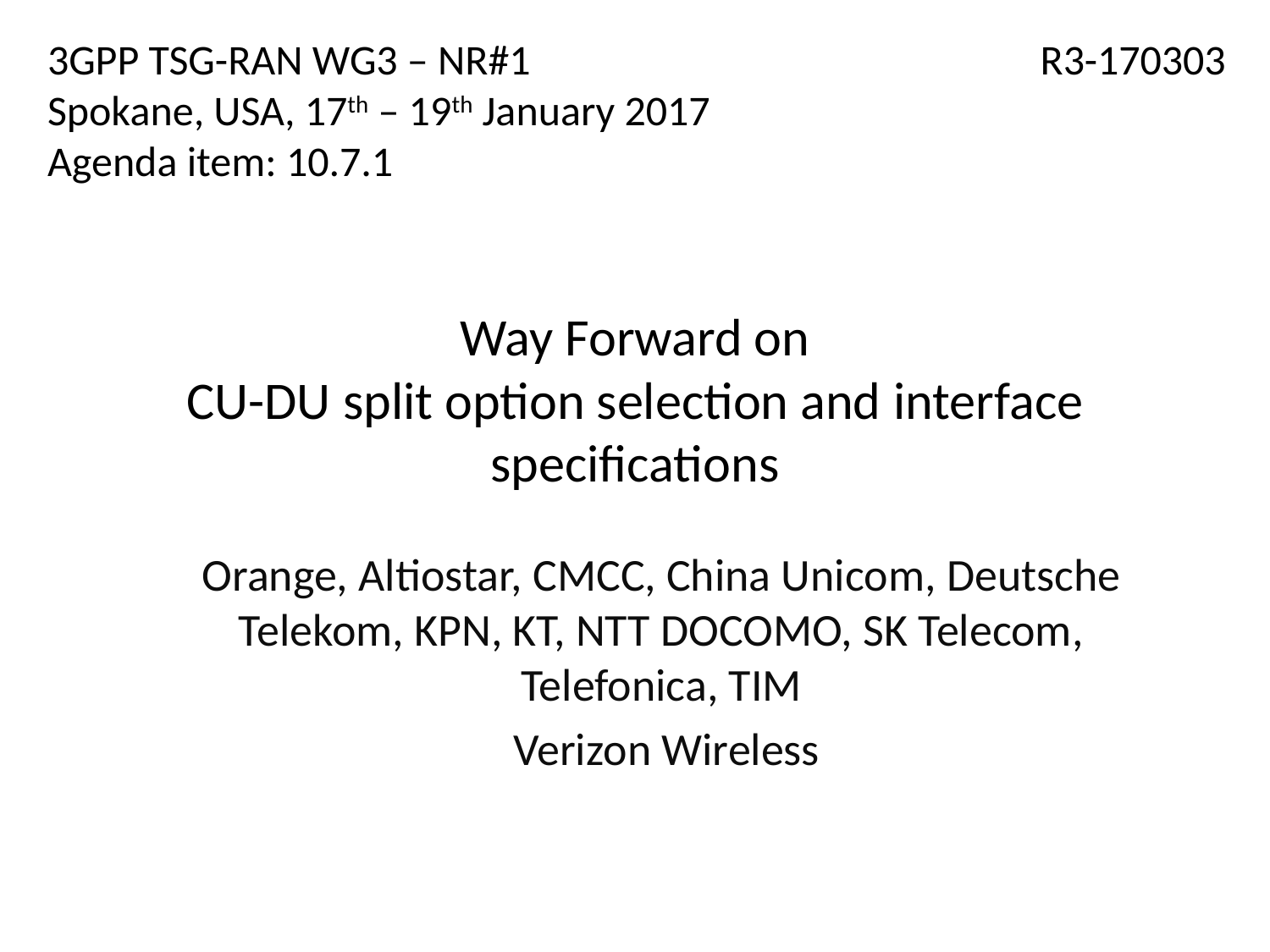

3GPP TSG-RAN WG3 – NR#1
Spokane, USA, 17th – 19th January 2017
Agenda item: 10.7.1
R3-170303
# Way Forward on CU-DU split option selection and interface specifications
Orange, Altiostar, CMCC, China Unicom, Deutsche Telekom, KPN, KT, NTT DOCOMO, SK Telecom, Telefonica, TIM
 Verizon Wireless